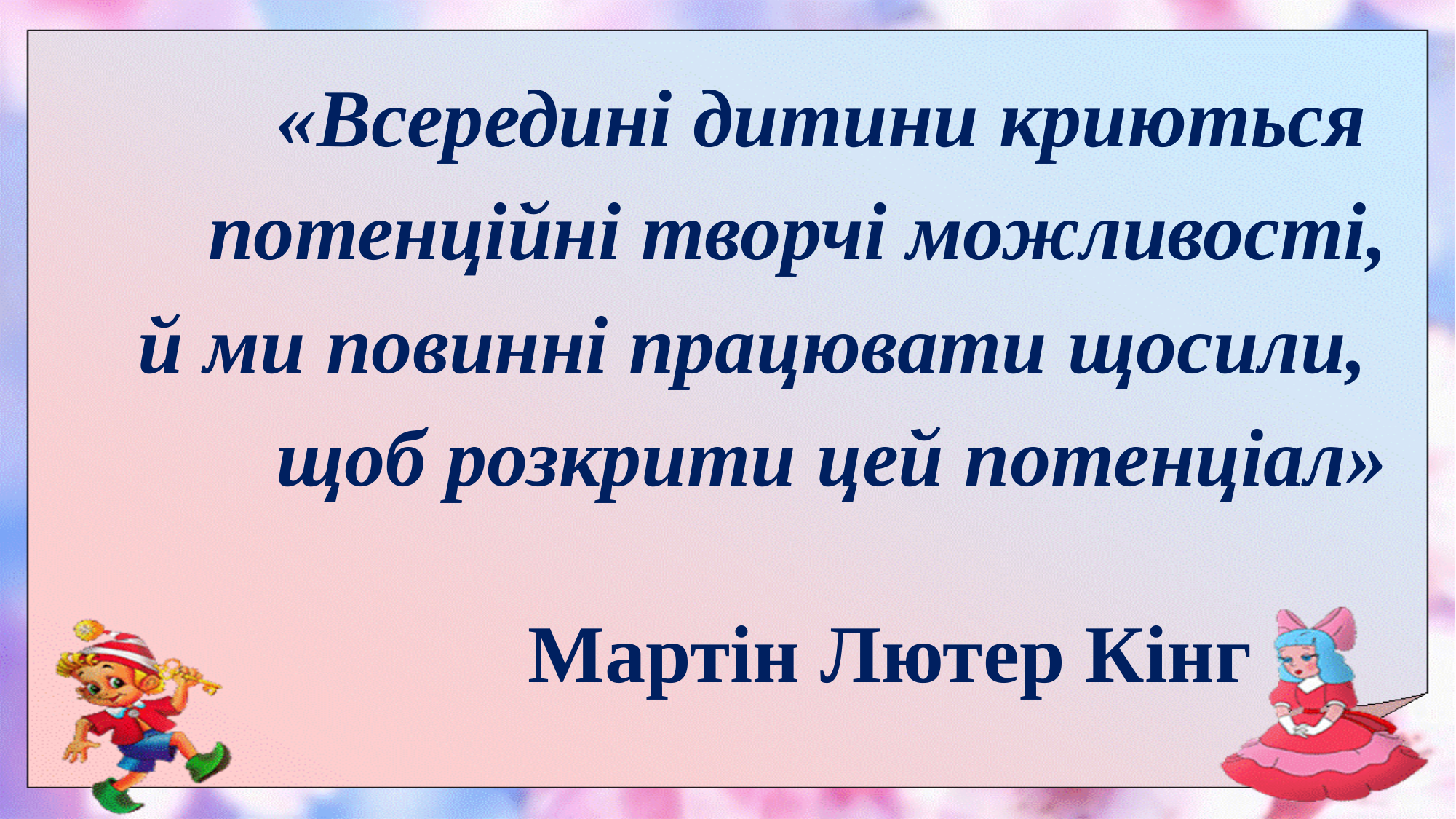

«Всередині дитини криються
потенційні творчі можливості,
 й ми повинні працювати щосили,
щоб розкрити цей потенціал»

                        Мартін Лютер Кінг